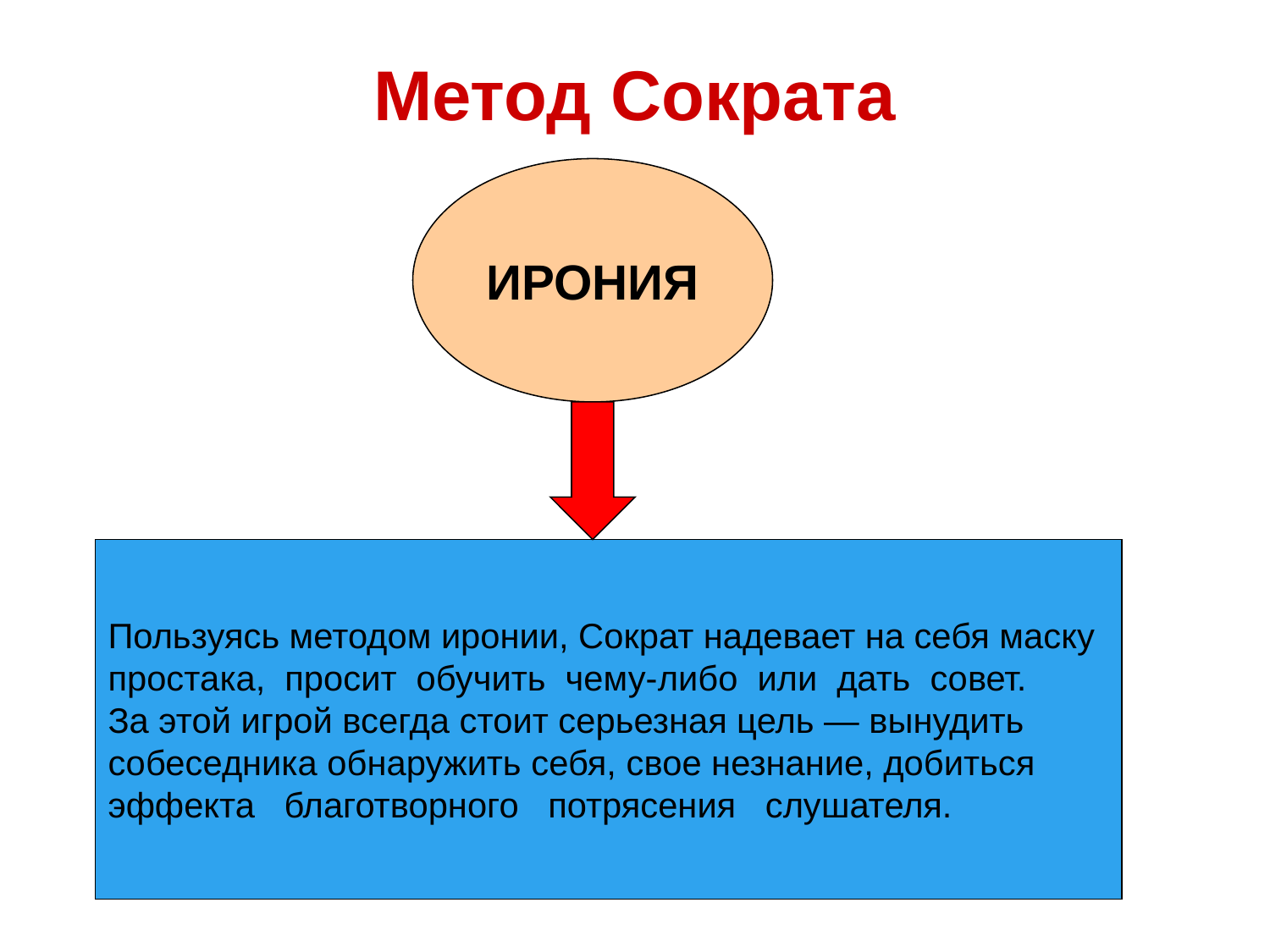

# Метод Сократа

ИРОНИЯ

Пользуясь методом иронии, Сократ надевает на себя маску
простака,  просит  обучить  чему-либо  или  дать  совет.
За этой игрой всегда стоит серьезная цель — вынудить
собеседника обнаружить себя, свое незнание, добиться
эффекта   благотворного   потрясения   слушателя.